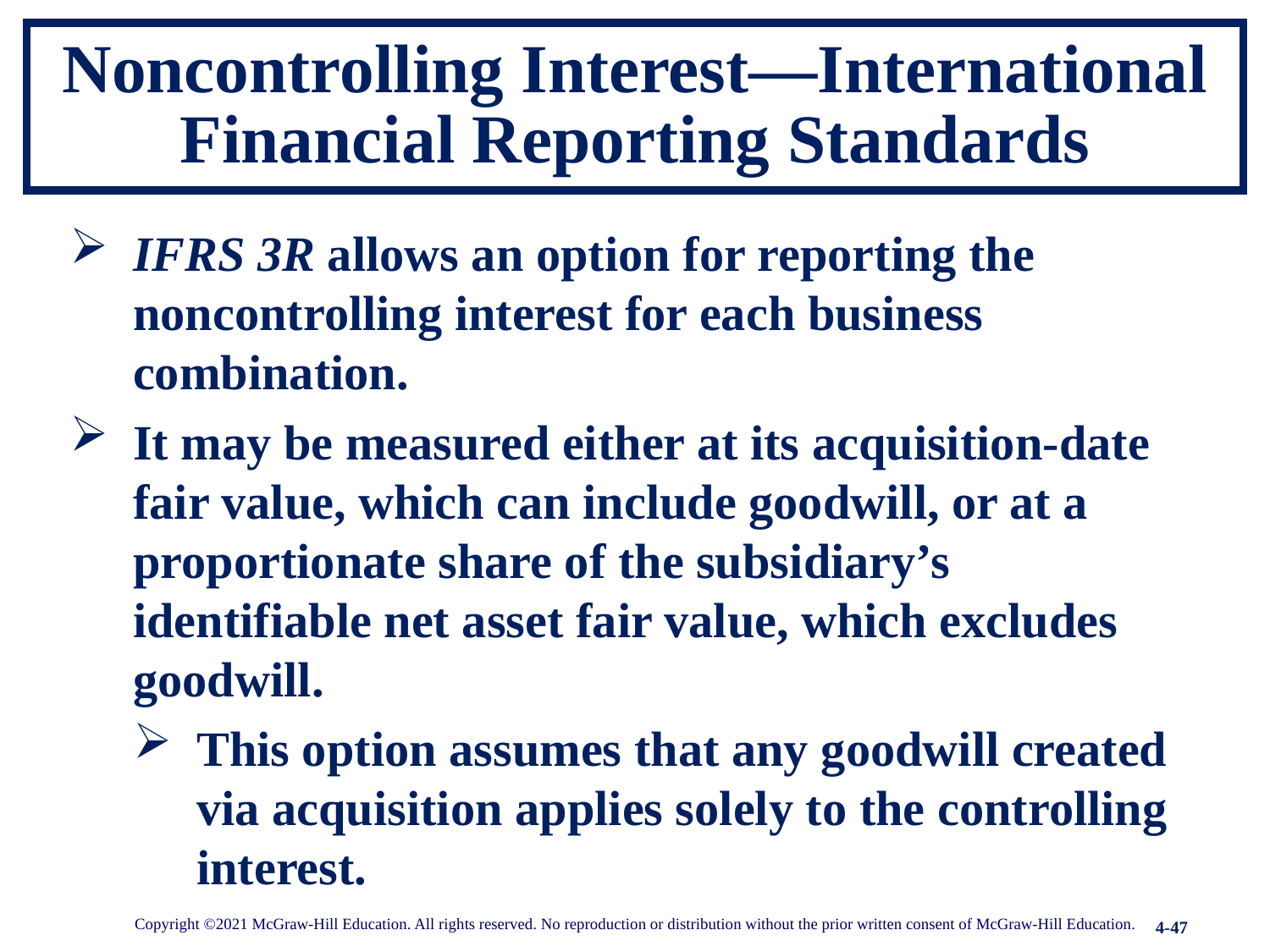

# Noncontrolling Interest—International Financial Reporting Standards
IFRS 3R allows an option for reporting the noncontrolling interest for each business combination.
It may be measured either at its acquisition-date fair value, which can include goodwill, or at a proportionate share of the subsidiary’s identifiable net asset fair value, which excludes goodwill.
This option assumes that any goodwill created via acquisition applies solely to the controlling interest.
Copyright ©2021 McGraw-Hill Education. All rights reserved. No reproduction or distribution without the prior written consent of McGraw-Hill Education.
4-47